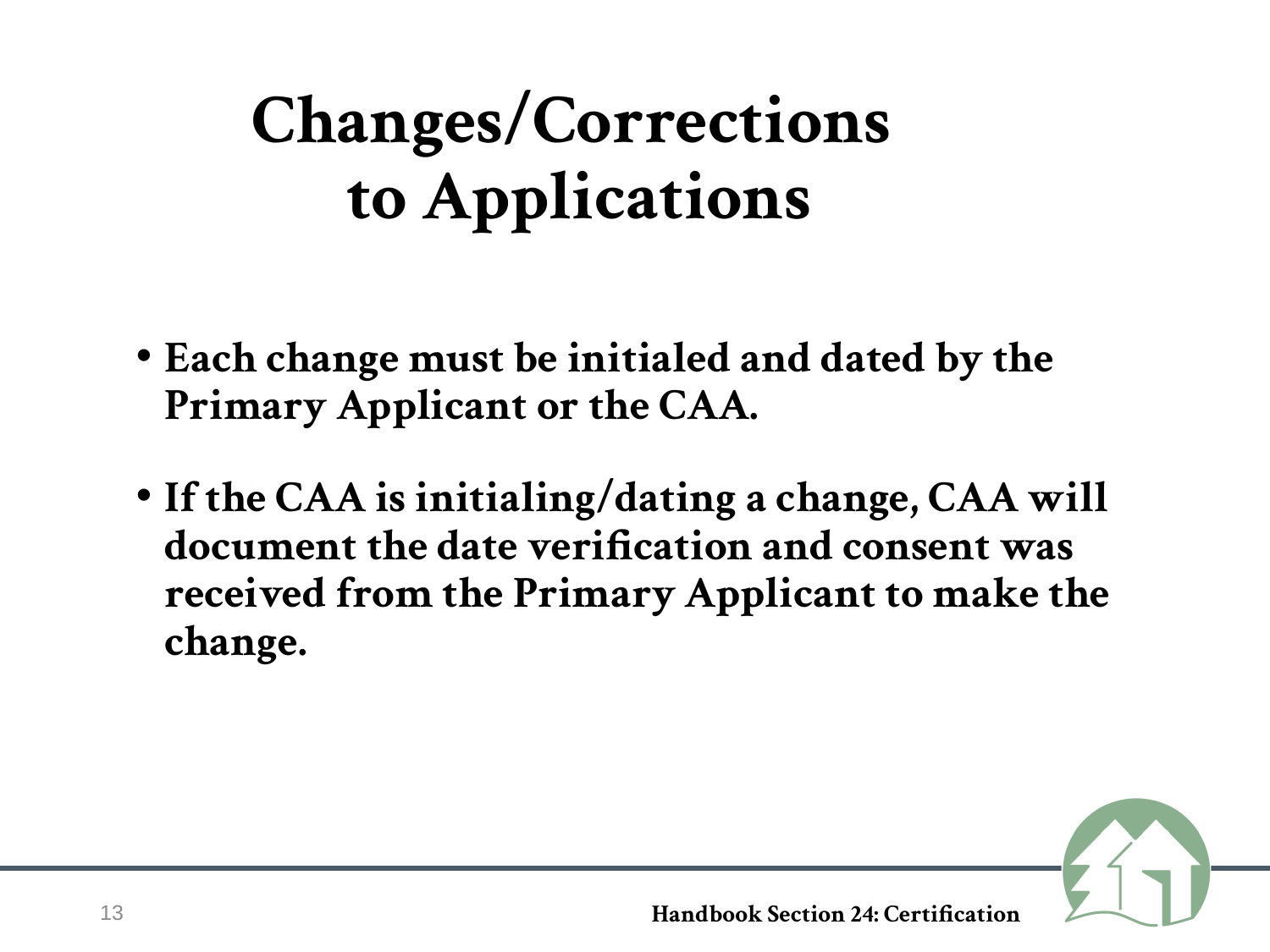

# Changes/Corrections to Applications
Each change must be initialed and dated by the Primary Applicant or the CAA.
If the CAA is initialing/dating a change, CAA will document the date verification and consent was received from the Primary Applicant to make the change.

13
Handbook Section 24: Certification